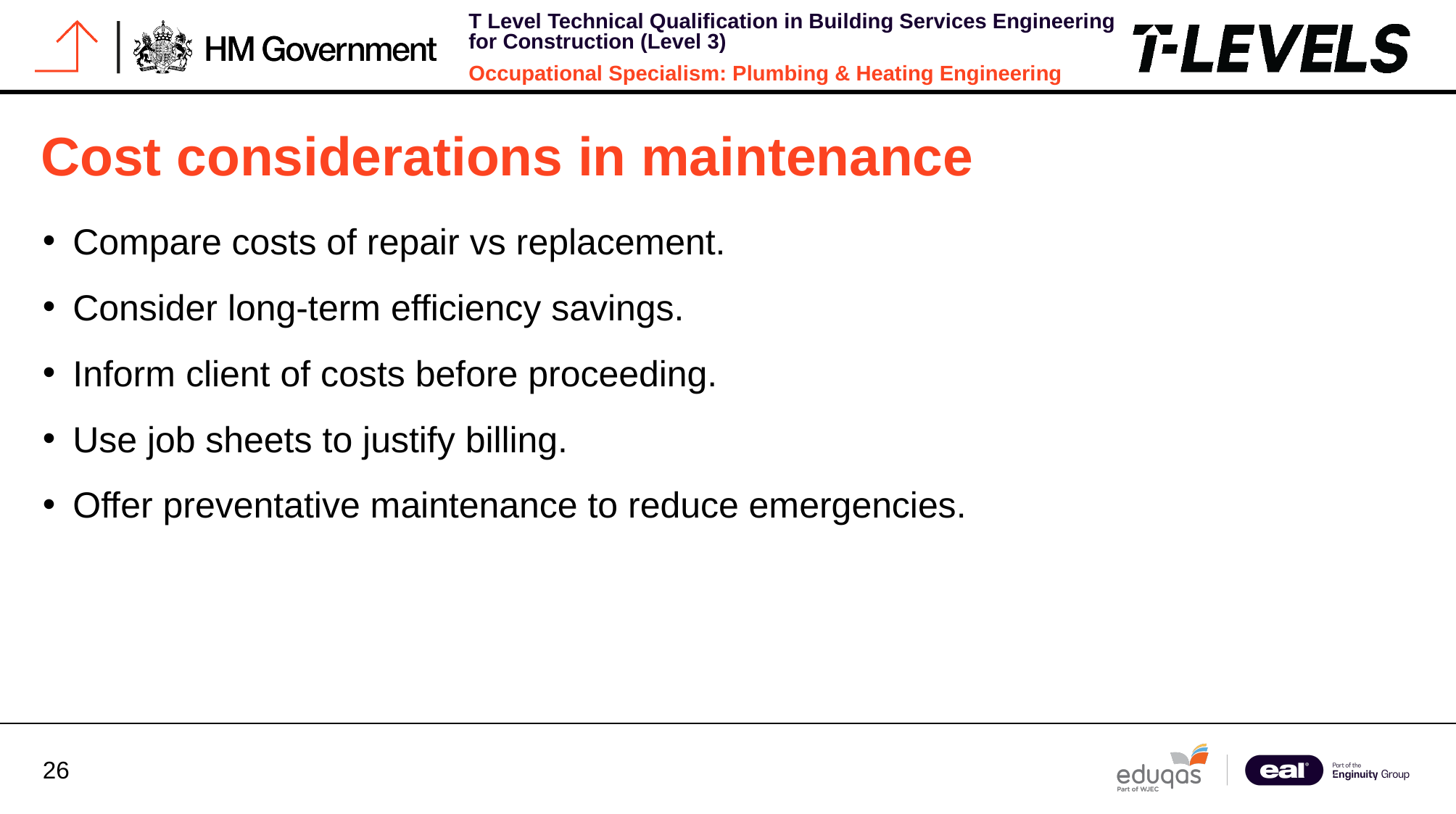

# Cost considerations in maintenance
Compare costs of repair vs replacement.
Consider long-term efficiency savings.
Inform client of costs before proceeding.
Use job sheets to justify billing.
Offer preventative maintenance to reduce emergencies.